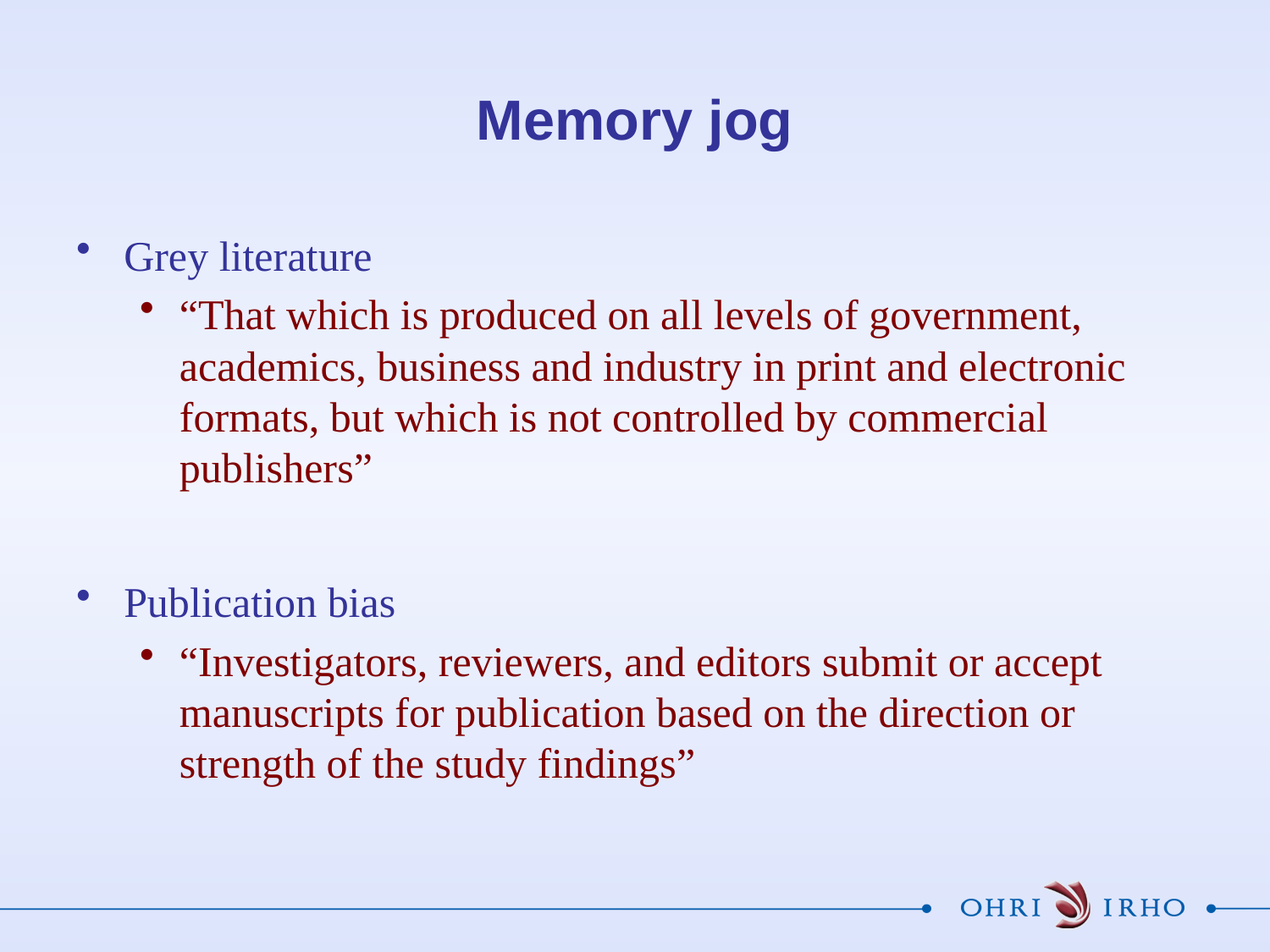

# Memory jog
Grey literature
“That which is produced on all levels of government, academics, business and industry in print and electronic formats, but which is not controlled by commercial publishers”

Publication bias
“Investigators, reviewers, and editors submit or accept manuscripts for publication based on the direction or strength of the study findings”